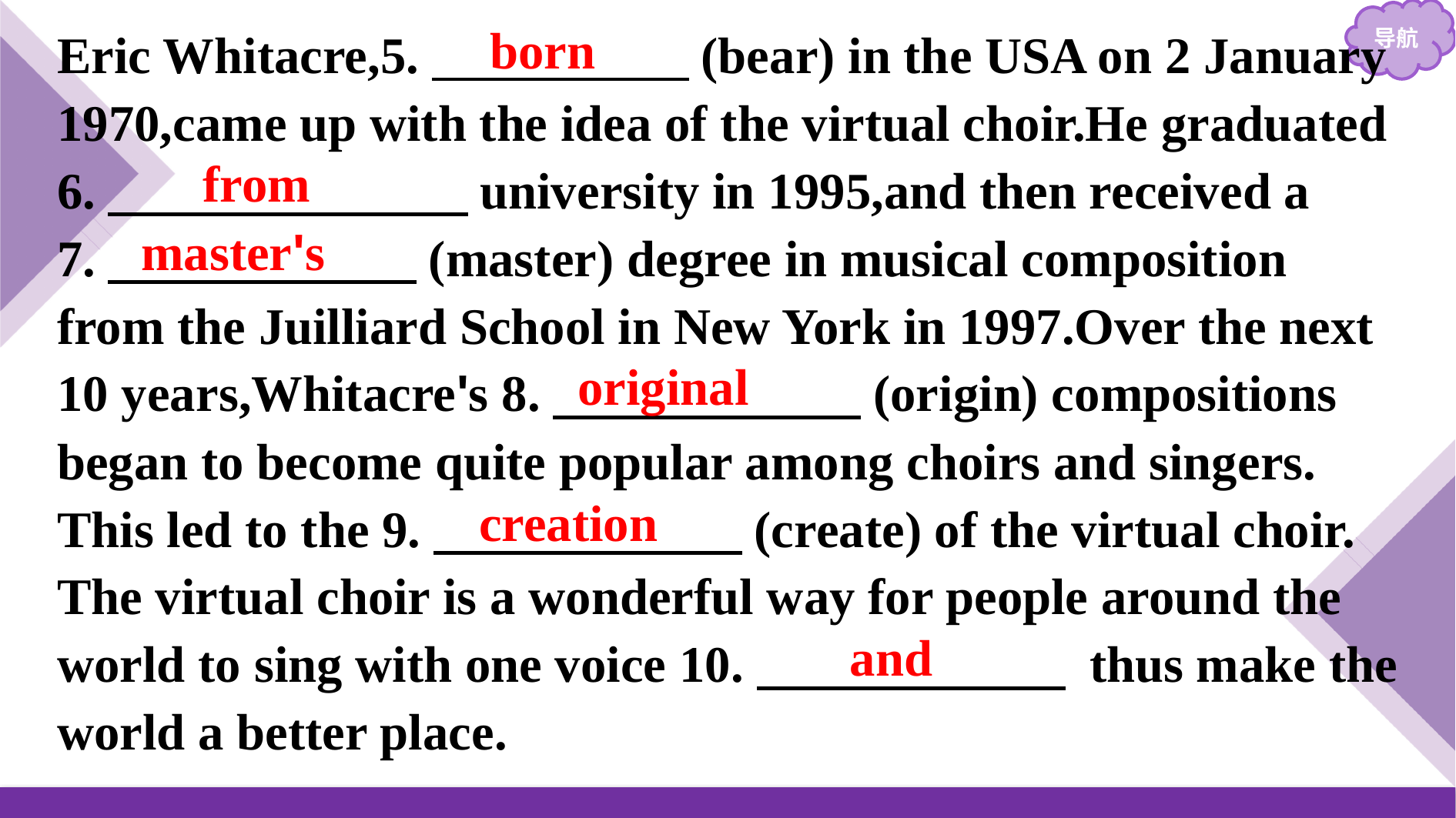

Eric Whitacre,5.　　　　　(bear) in the USA on 2 January 1970,came up with the idea of the virtual choir.He graduated 6.　　　　　　　university in 1995,and then received a
7.　　　　　　(master) degree in musical composition from the Juilliard School in New York in 1997.Over the next 10 years,Whitacre's 8.　　　　　　(origin) compositions began to become quite popular among choirs and singers.
This led to the 9.　　　　　　(create) of the virtual choir.
The virtual choir is a wonderful way for people around the world to sing with one voice 10.　　　　　　 thus make the world a better place.
born
from
master's
original
creation
and